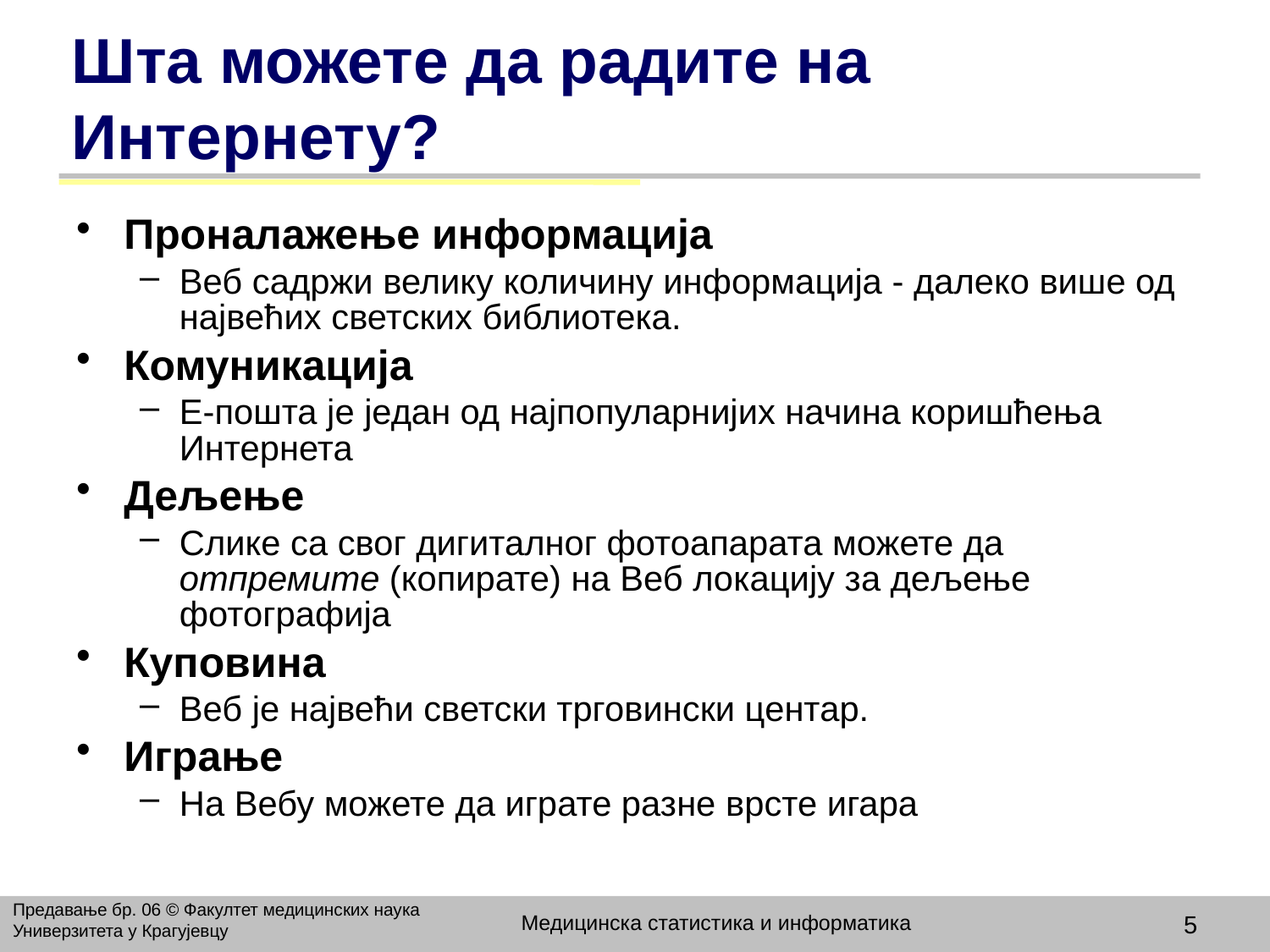

# Шта можете да радите на Интернету?
Проналажење информација
Веб садржи велику количину информација - далеко више од највећих светских библиотека.
Комуникација
Е-пошта је један од најпопуларнијих начина коришћења Интернета
Дељење
Слике са свог дигиталног фотоапарата можете да отпремите (копирате) на Веб локацију за дељење фотографија
Куповина
Веб је највећи светски трговински центар.
Играње
На Вебу можете да играте разне врсте игара
Предавање бр. 06 © Факултет медицинских наука Универзитета у Крагујевцу
Медицинска статистика и информатика
5